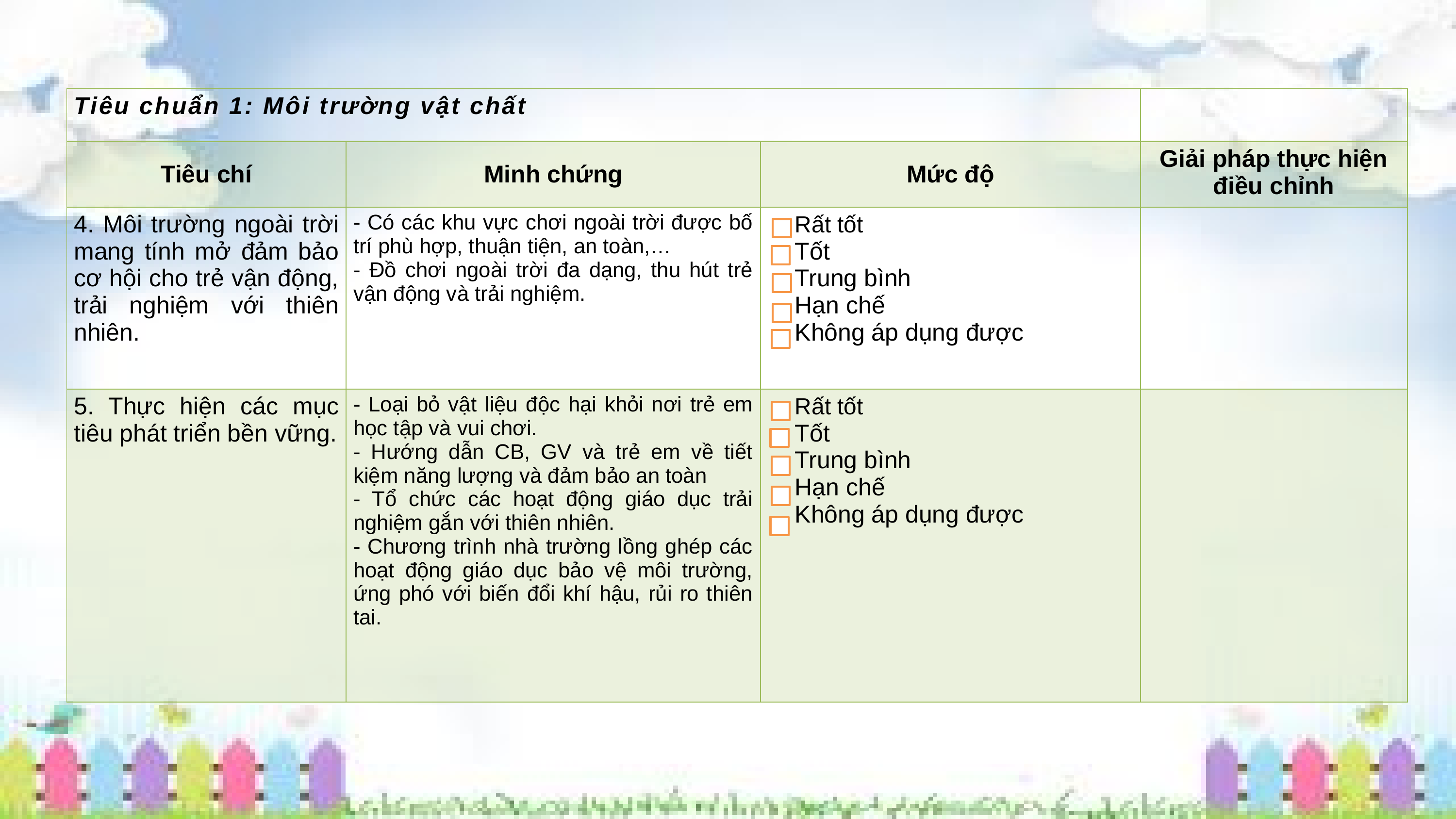

| Tiêu chuẩn 1: Môi trường vật chất |  |  |  |
| --- | --- | --- | --- |
| Tiêu chí | Minh chứng | Mức độ | Giải pháp thực hiện điều chỉnh |
| 4. Môi trường ngoài trời mang tính mở đảm bảo cơ hội cho trẻ vận động, trải nghiệm với thiên nhiên. | - Có các khu vực chơi ngoài trời được bố trí phù hợp, thuận tiện, an toàn,… - Đồ chơi ngoài trời đa dạng, thu hút trẻ vận động và trải nghiệm. | Rất tốt Tốt Trung bình Hạn chế Không áp dụng được |  |
| 5. Thực hiện các mục tiêu phát triển bền vững. | - Loại bỏ vật liệu độc hại khỏi nơi trẻ em học tập và vui chơi. - Hướng dẫn CB, GV và trẻ em về tiết kiệm năng lượng và đảm bảo an toàn - Tổ chức các hoạt động giáo dục trải nghiệm gắn với thiên nhiên. - Chương trình nhà trường lồng ghép các hoạt động giáo dục bảo vệ môi trường, ứng phó với biến đổi khí hậu, rủi ro thiên tai. | Rất tốt Tốt Trung bình Hạn chế Không áp dụng được |  |